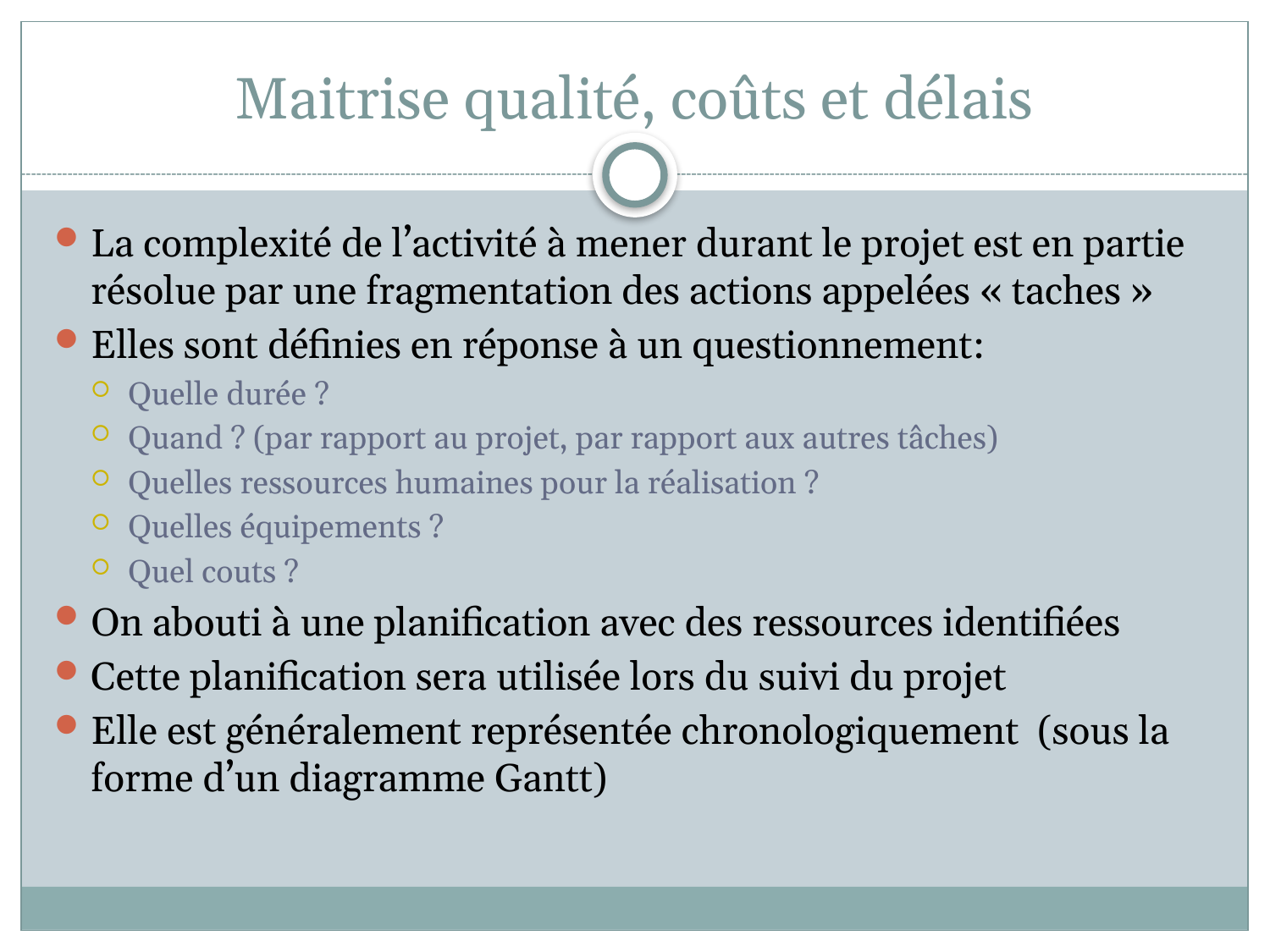

# Maitrise qualité, coûts et délais
La complexité de l’activité à mener durant le projet est en partie résolue par une fragmentation des actions appelées « taches »
Elles sont définies en réponse à un questionnement:
Quelle durée ?
Quand ? (par rapport au projet, par rapport aux autres tâches)
Quelles ressources humaines pour la réalisation ?
Quelles équipements ?
Quel couts ?
On abouti à une planification avec des ressources identifiées
Cette planification sera utilisée lors du suivi du projet
Elle est généralement représentée chronologiquement  (sous la forme d’un diagramme Gantt)